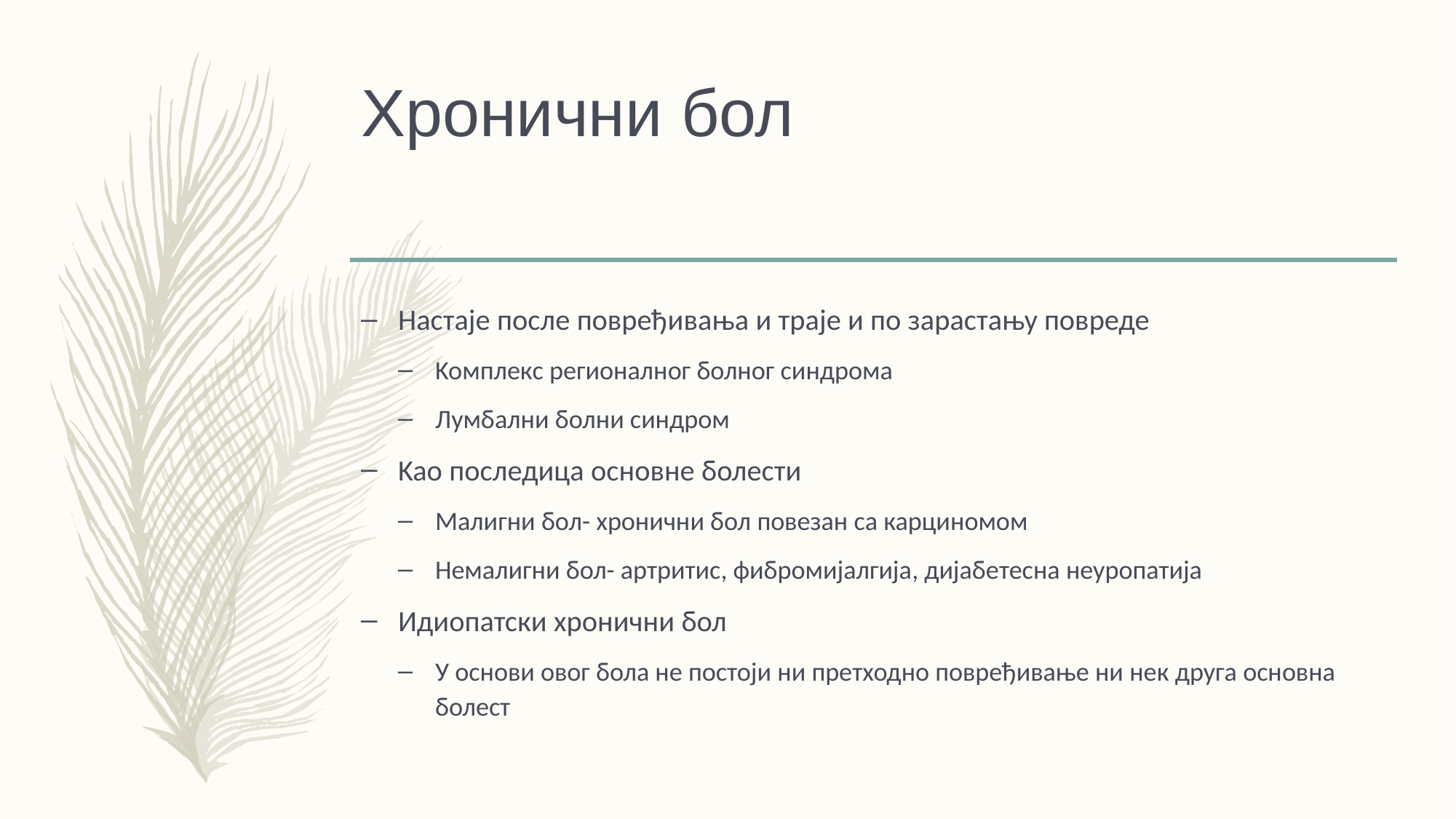

# Хронични бол
Настаје после повређивања и траје и по зарастању повреде
Koмплекс регионалног болног синдрома
Лумбални болни синдром
Kao последица основне болести
Малигни бол- хронични бол повезан са карциномом
Немалигни бол- aртритис, фибромијалгија, дијабетесна неуропатија
Идиопатски хронични бол
У основи овог бола не постоји ни претходно повређивање ни нек друга основна болест